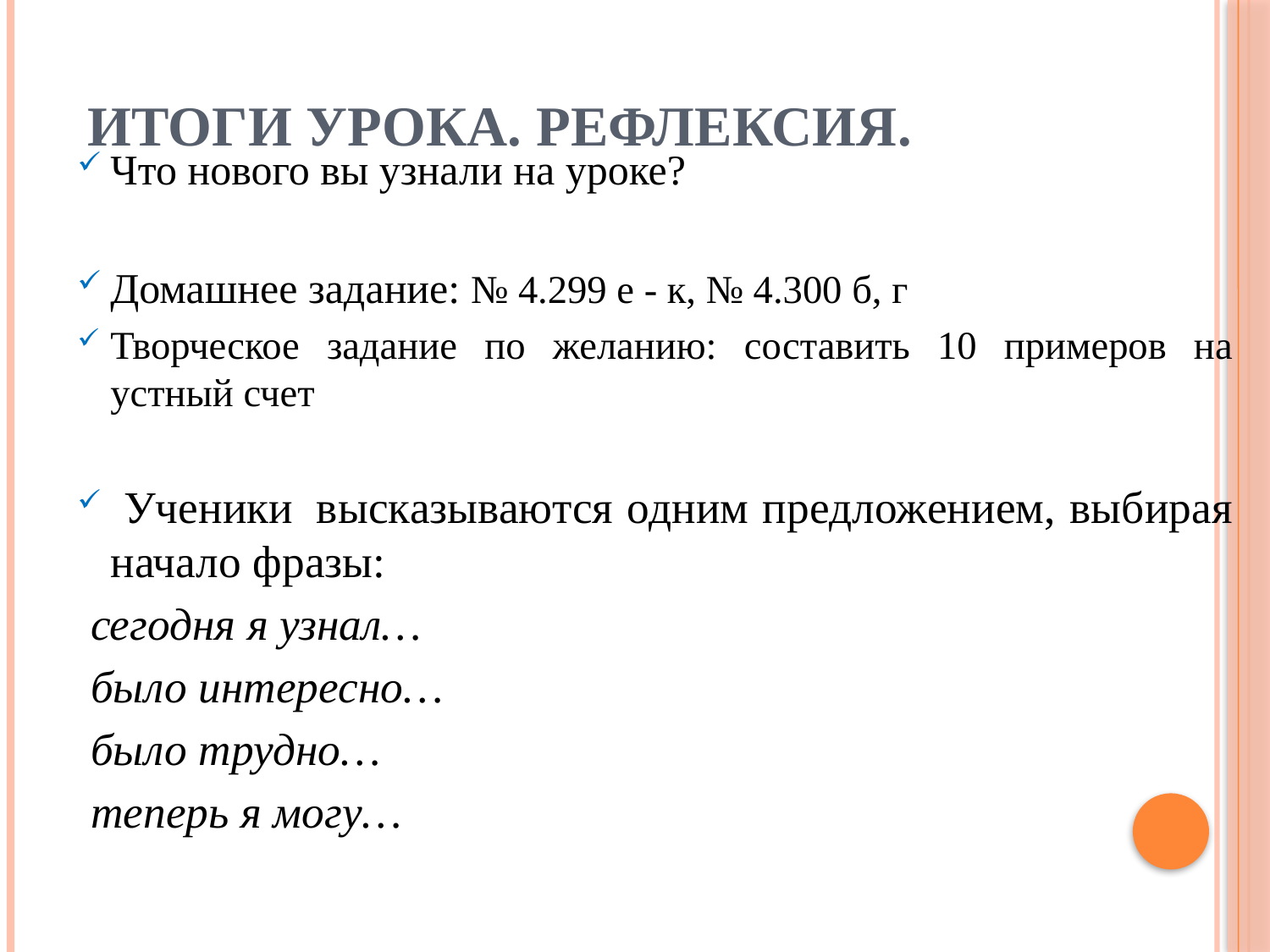

# Итоги урока. Рефлексия.
Что нового вы узнали на уроке?

Домашнее задание: № 4.299 е - к, № 4.300 б, г
Творческое задание по желанию: составить 10 примеров на устный счет

 Ученики  высказываются одним предложением, выбирая начало фразы:
	сегодня я узнал…
	было интересно…
	было трудно…
	теперь я могу…